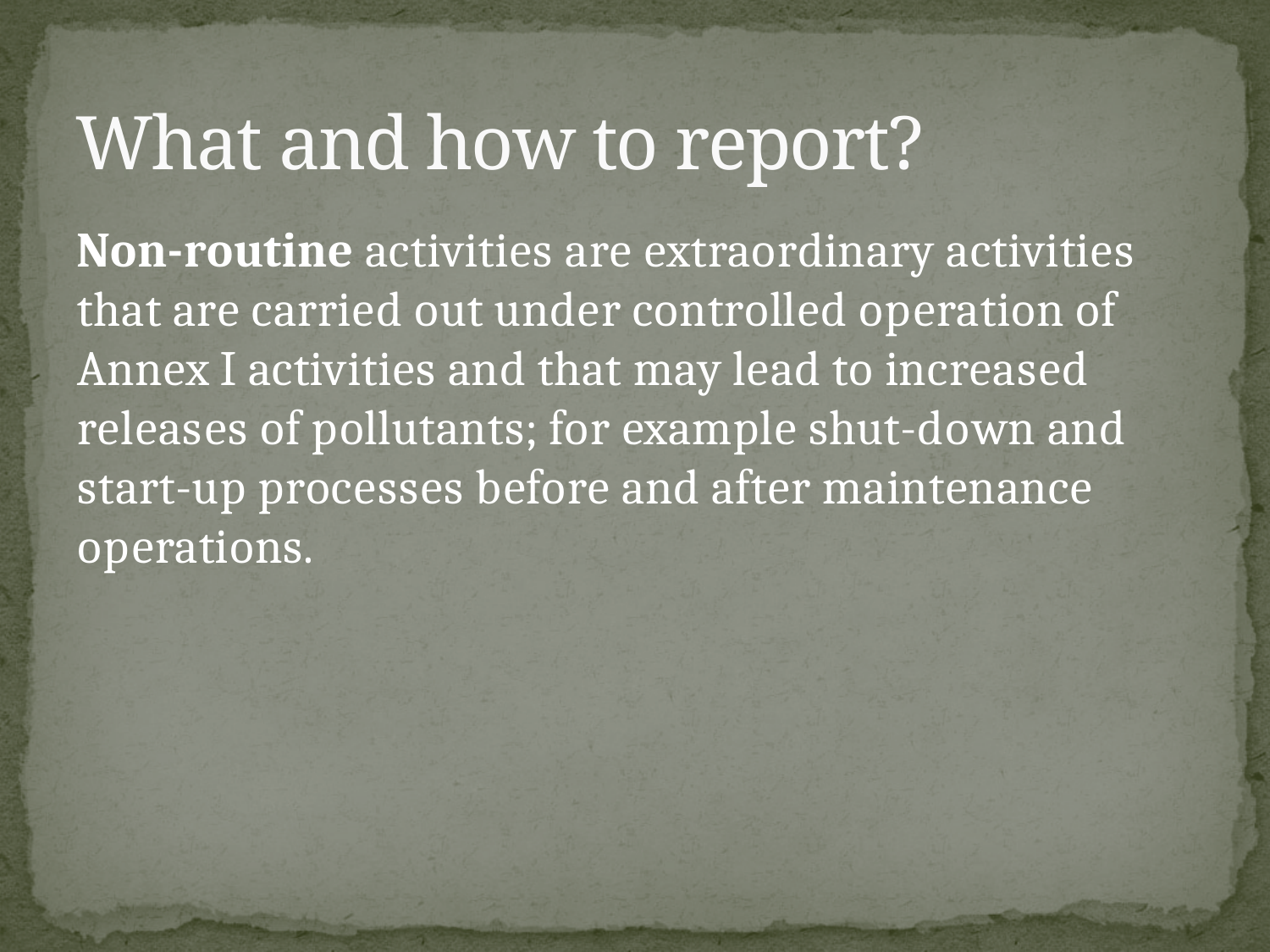

# What and how to report?
Non-routine activities are extraordinary activities that are carried out under controlled operation of Annex I activities and that may lead to increased releases of pollutants; for example shut-down and start-up processes before and after maintenance operations.